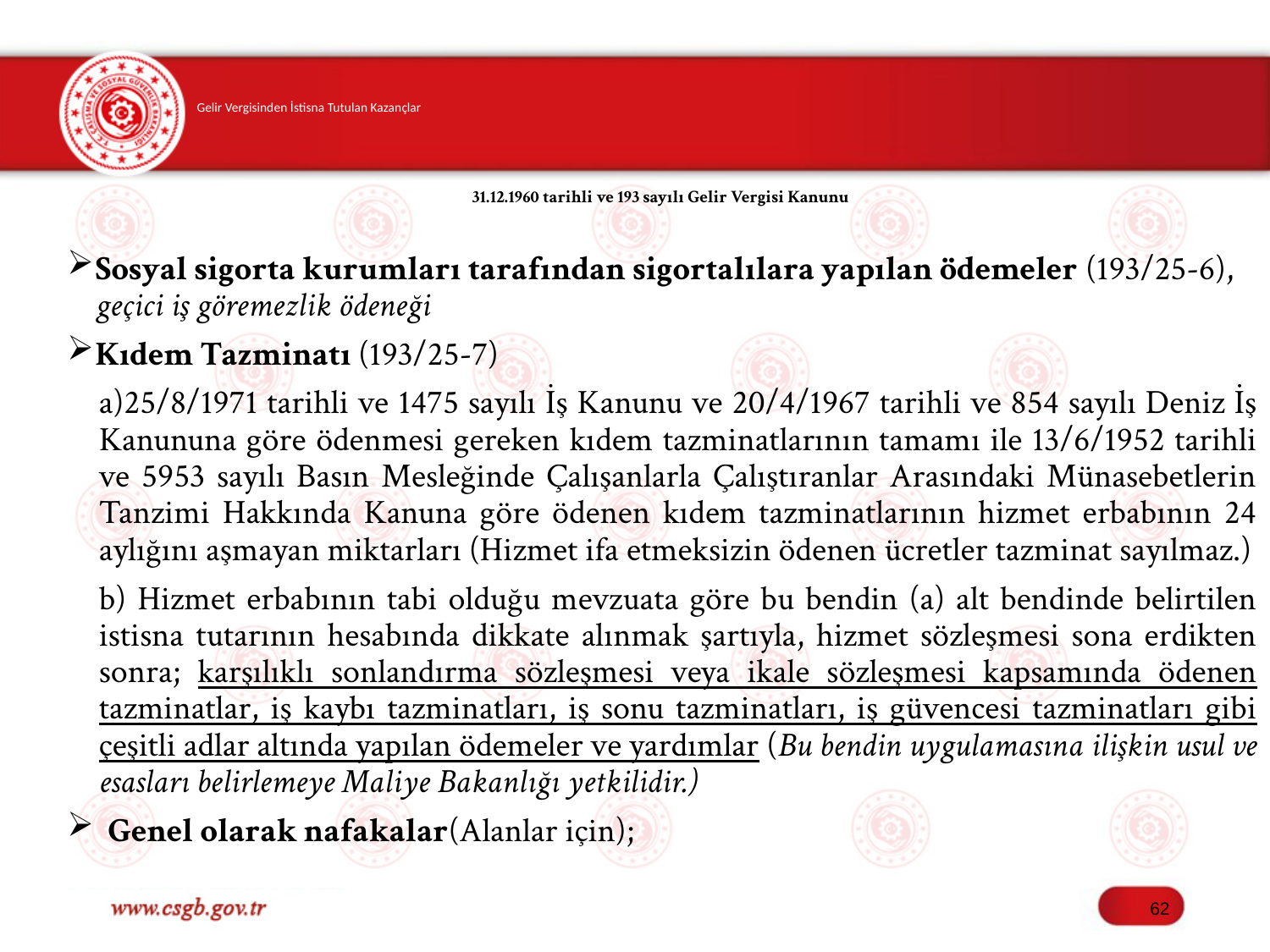

# Gelir Vergisinden İstisna Tutulan Kazançlar
31.12.1960 tarihli ve 193 sayılı Gelir Vergisi Kanunu

Sosyal sigorta kurumları tarafından sigortalılara yapılan ödemeler (193/25-6), geçici iş göremezlik ödeneği
Kıdem Tazminatı (193/25-7)
a)25/8/1971 tarihli ve 1475 sayılı İş Kanunu ve 20/4/1967 tarihli ve 854 sayılı Deniz İş Kanununa göre ödenmesi gereken kıdem tazminatlarının tamamı ile 13/6/1952 tarihli ve 5953 sayılı Basın Mesleğinde Çalışanlarla Çalıştıranlar Arasındaki Münasebetlerin Tanzimi Hakkında Kanuna göre ödenen kıdem tazminatlarının hizmet erbabının 24 aylığını aşmayan miktarları (Hizmet ifa etmeksizin ödenen ücretler tazminat sayılmaz.)
b) Hizmet erbabının tabi olduğu mevzuata göre bu bendin (a) alt bendinde belirtilen istisna tutarının hesabında dikkate alınmak şartıyla, hizmet sözleşmesi sona erdikten sonra; karşılıklı sonlandırma sözleşmesi veya ikale sözleşmesi kapsamında ödenen tazminatlar, iş kaybı tazminatları, iş sonu tazminatları, iş güvencesi tazminatları gibi çeşitli adlar altında yapılan ödemeler ve yardımlar (Bu bendin uygulamasına ilişkin usul ve esasları belirlemeye Maliye Bakanlığı yetkilidir.)
Genel olarak nafakalar(Alanlar için);

62